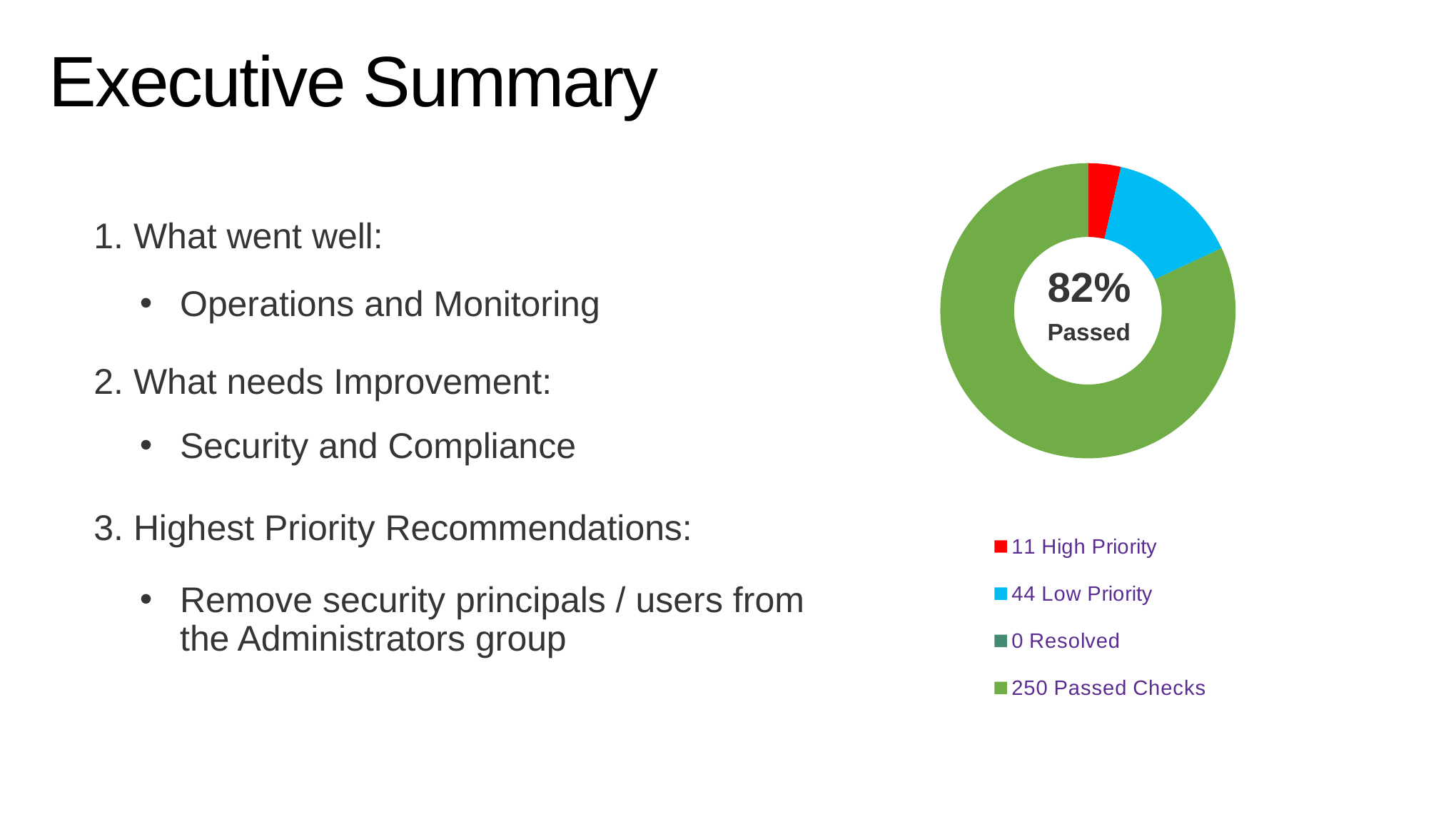

# Executive Summary

### Chart

| Category | Column1 |
|---|---|
| 11 High Priority  | 11.0 |
|  | None |
| 44 Low Priority | 44.0 |
|  | None |
| 0 Resolved | 0.0 |
|  | None |
| 250 Passed Checks | 250.0 |
1. What went well:
82%
Passed
Operations and Monitoring
2. What needs Improvement:
Security and Compliance
3. Highest Priority Recommendations:
Remove security principals / users from the Administrators group